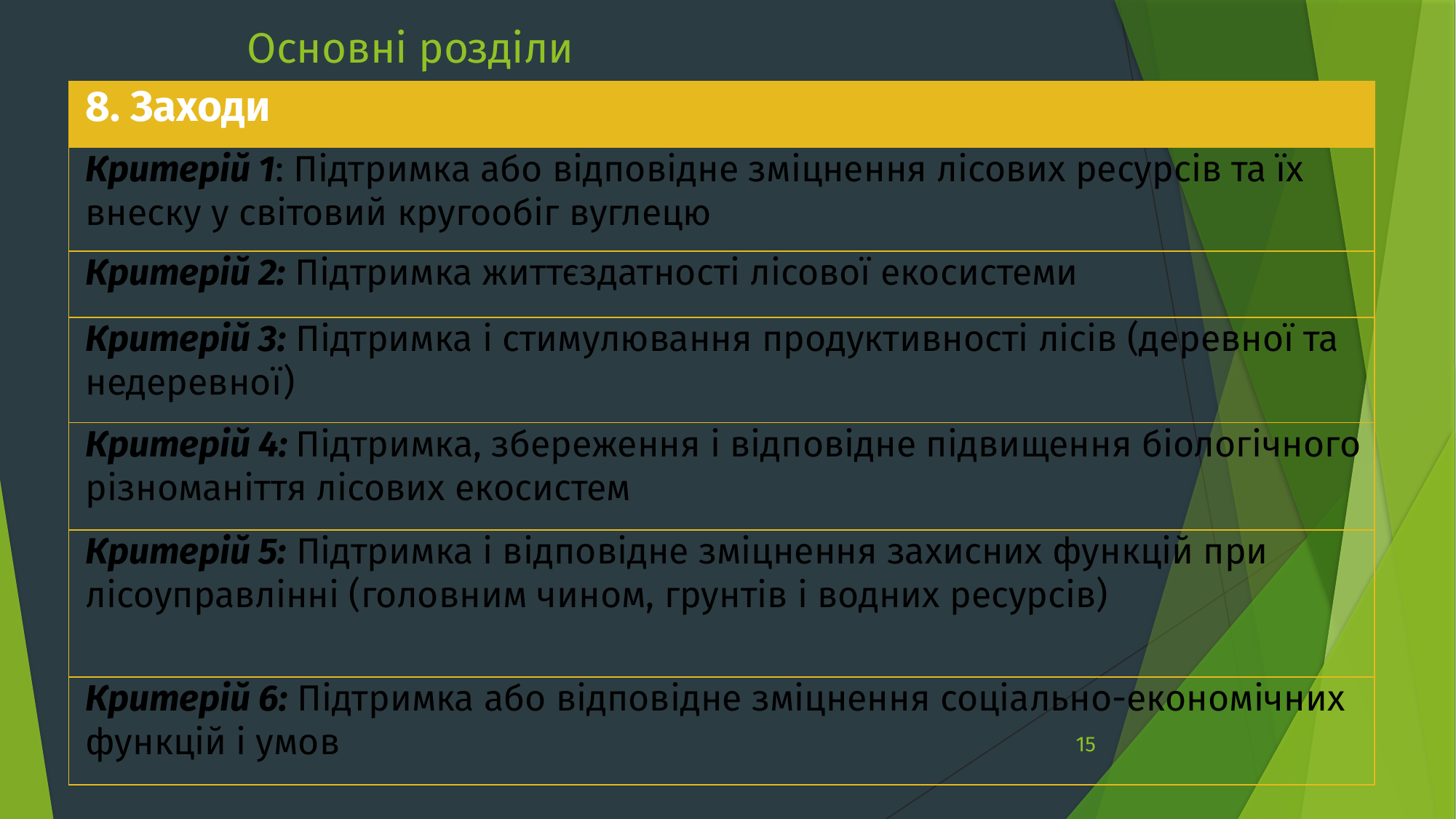

# Основні розділи
| 8. Заходи |
| --- |
| Критерій 1: Підтримка або відповідне зміцнення лісових ресурсів та їх внеску у світовий кругообіг вуглецю |
| Критерій 2: Підтримка життєздатності лісової екосистеми |
| Критерій 3: Підтримка і стимулювання продуктивності лісів (деревної та недеревної) |
| Критерій 4: Підтримка, збереження і відповідне підвищення біологічного різноманіття лісових екосистем |
| Критерій 5: Підтримка і відповідне зміцнення захисних функцій при лісоуправлінні (головним чином, грунтів і водних ресурсів) |
| Критерій 6: Підтримка або відповідне зміцнення соціально-економічних функцій і умов |
15